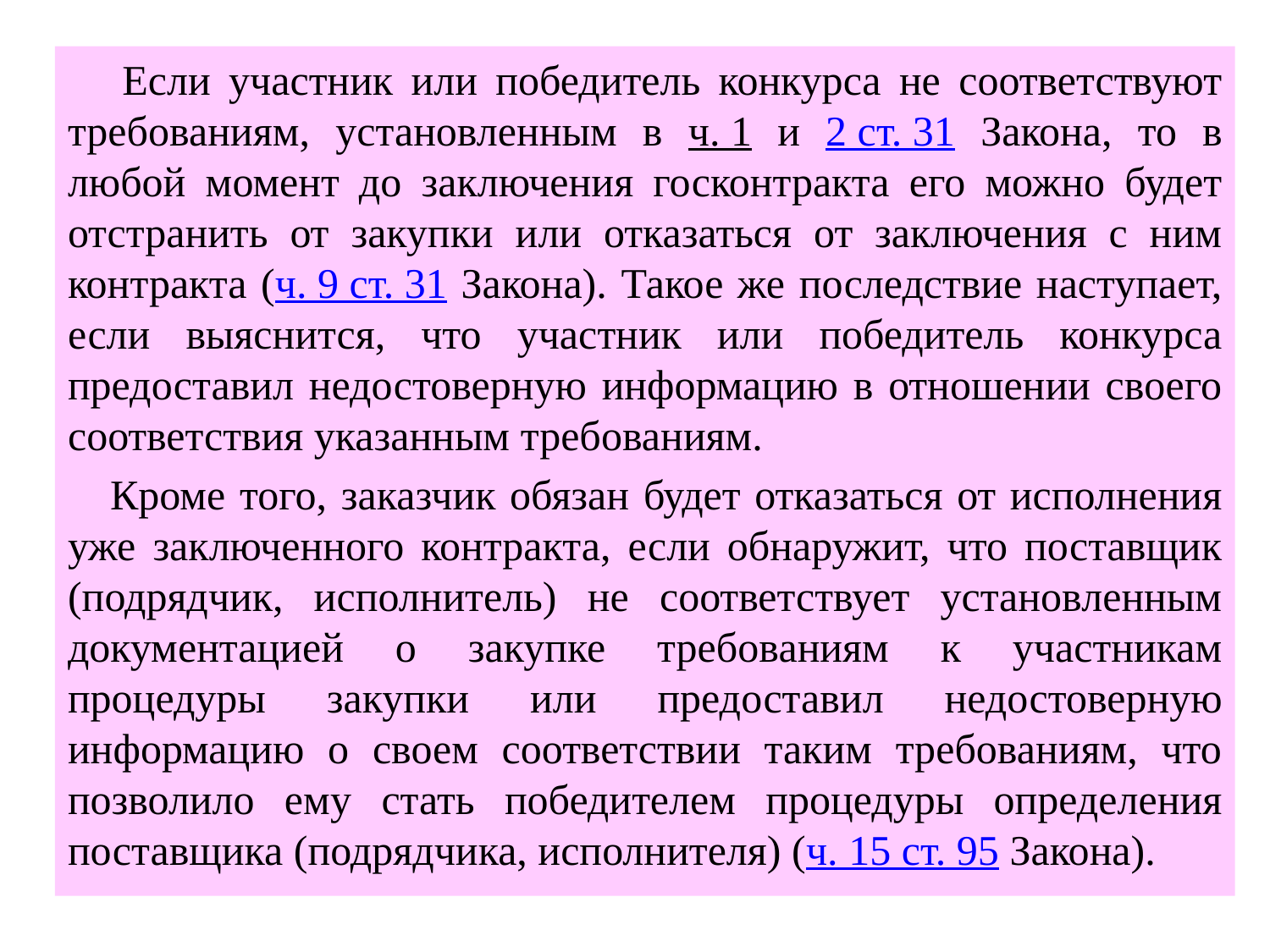

Если участник или победитель конкурса не соответствуют требованиям, установленным в ч. 1 и 2 ст. 31 Закона, то в любой момент до заключения госконтракта его можно будет отстранить от закупки или отказаться от заключения с ним контракта (ч. 9 ст. 31 Закона). Такое же последствие наступает, если выяснится, что участник или победитель конкурса предоставил недостоверную информацию в отношении своего соответствия указанным требованиям.
   Кроме того, заказчик обязан будет отказаться от исполнения уже заключенного контракта, если обнаружит, что поставщик (подрядчик, исполнитель) не соответствует установленным документацией о закупке требованиям к участникам процедуры закупки или предоставил недостоверную информацию о своем соответствии таким требованиям, что позволило ему стать победителем процедуры определения поставщика (подрядчика, исполнителя) (ч. 15 ст. 95 Закона).